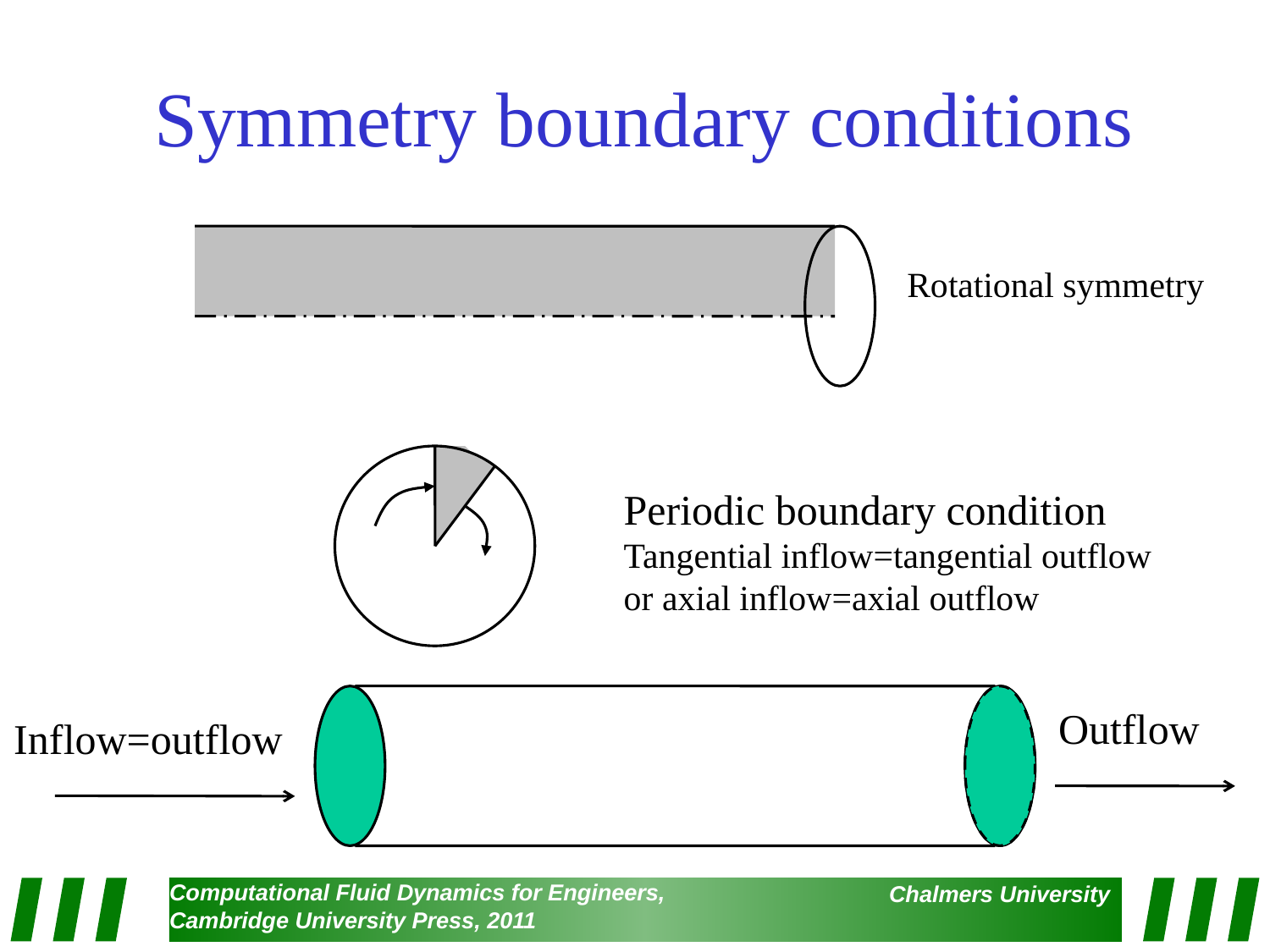

# Symmetry boundary conditions

Rotational symmetry

Periodic boundary condition
Tangential inflow=tangential outflow
or axial inflow=axial outflow

Outflow
Inflow=outflow